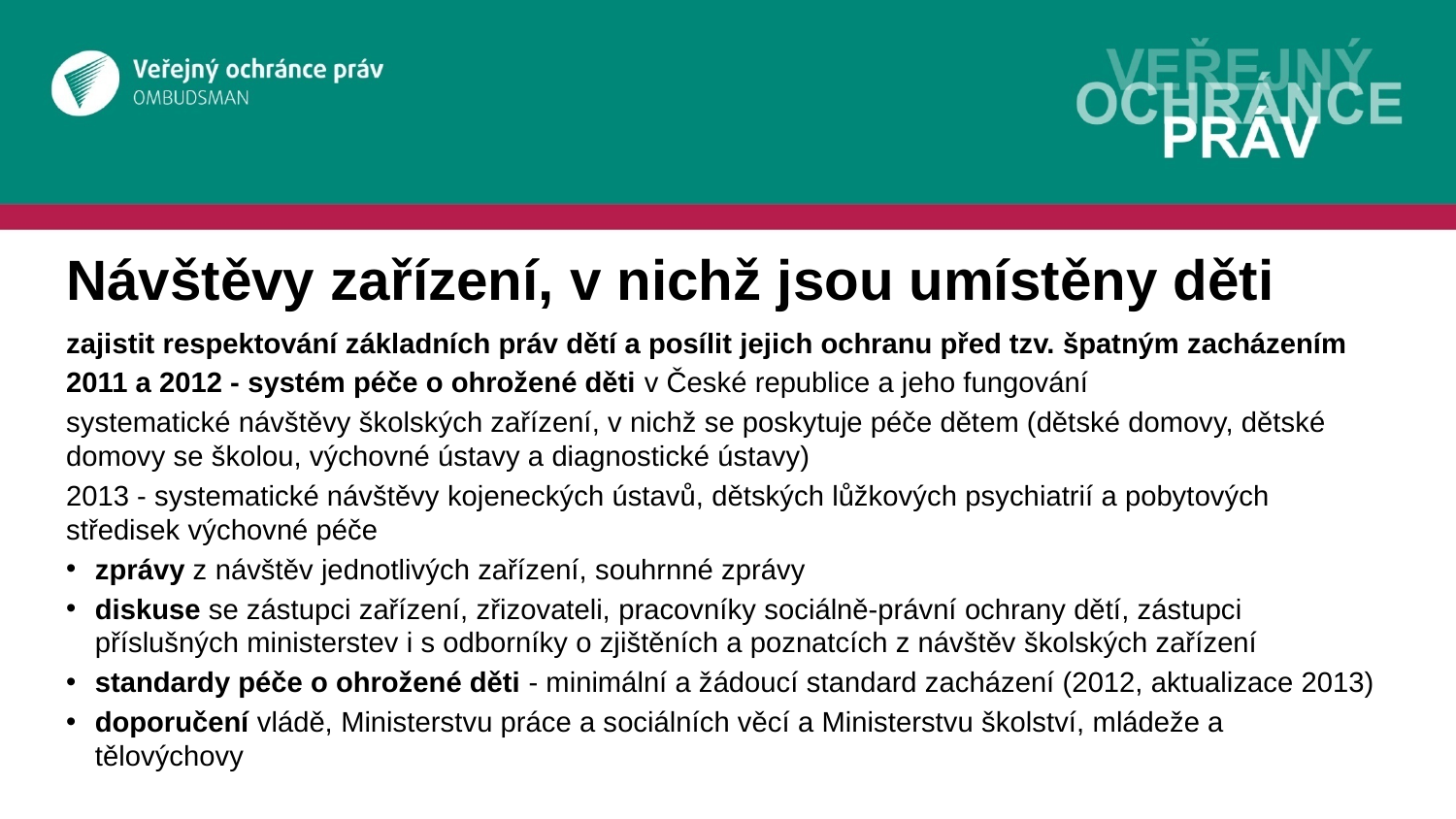

# Návštěvy zařízení, v nichž jsou umístěny děti
zajistit respektování základních práv dětí a posílit jejich ochranu před tzv. špatným zacházením
2011 a 2012 - systém péče o ohrožené děti v České republice a jeho fungování
systematické návštěvy školských zařízení, v nichž se poskytuje péče dětem (dětské domovy, dětské domovy se školou, výchovné ústavy a diagnostické ústavy)
2013 - systematické návštěvy kojeneckých ústavů, dětských lůžkových psychiatrií a pobytových středisek výchovné péče
zprávy z návštěv jednotlivých zařízení, souhrnné zprávy
diskuse se zástupci zařízení, zřizovateli, pracovníky sociálně-právní ochrany dětí, zástupci příslušných ministerstev i s odborníky o zjištěních a poznatcích z návštěv školských zařízení
standardy péče o ohrožené děti - minimální a žádoucí standard zacházení (2012, aktualizace 2013)
doporučení vládě, Ministerstvu práce a sociálních věcí a Ministerstvu školství, mládeže a tělovýchovy